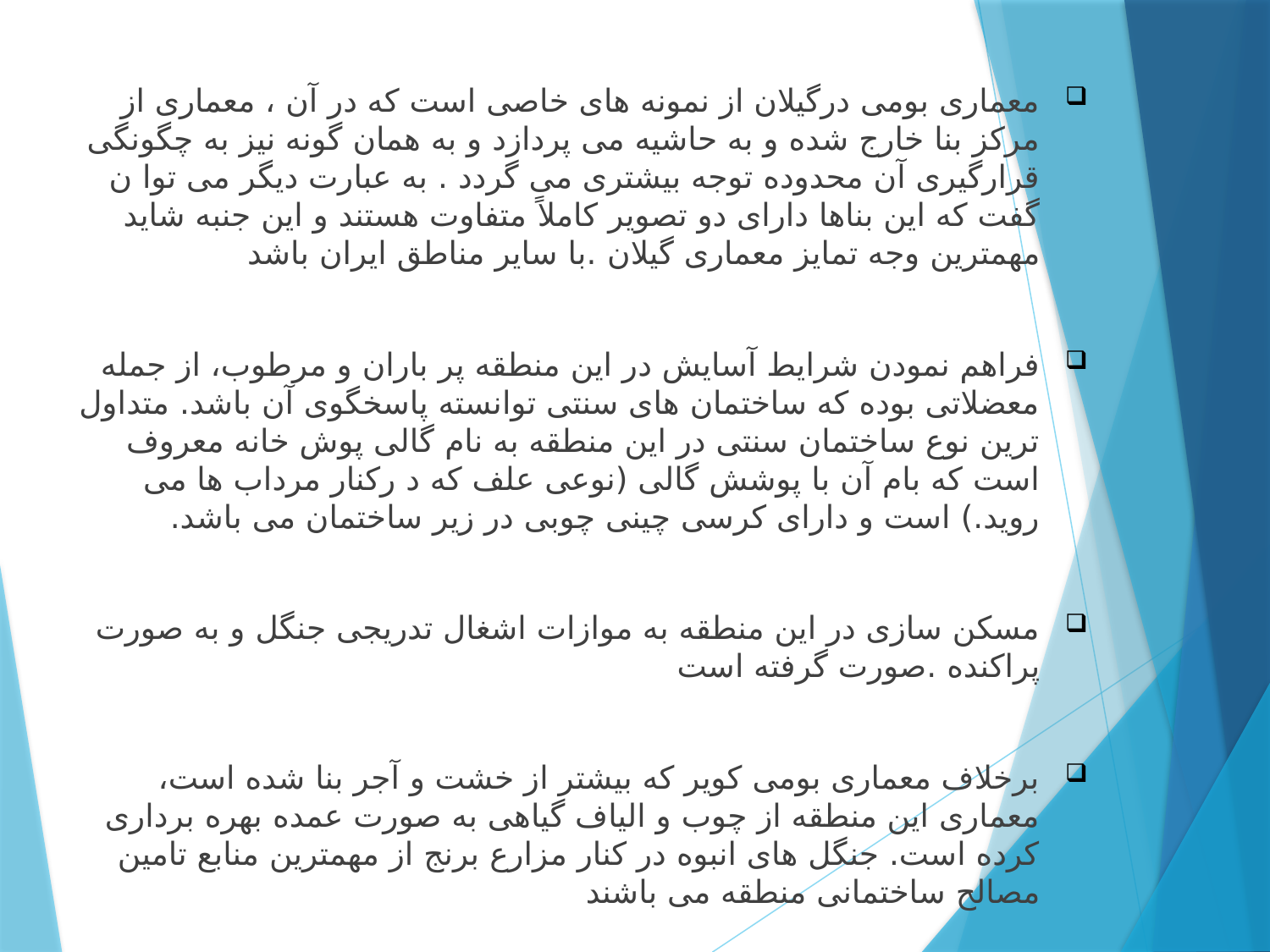

معماری بومی درگیلان از نمونه های خاصی است که در آن ، معماری از مرکز بنا خارج شده و به حاشیه می پردازد و به همان گونه نیز به چگونگی قرارگیری آن محدوده توجه بیشتری می گردد . به عبارت دیگر می توا ن گفت که این بناها دارای دو تصویر کاملاً متفاوت هستند و این جنبه شاید مهمترین وجه تمایز معماری گیلان .با سایر مناطق ایران باشد

فراهم نمودن شرایط آسایش در این منطقه پر باران و مرطوب، از جمله معضلاتی بوده که ساختمان های سنتی توانسته پاسخگوی آن باشد. متداول ترین نوع ساختمان سنتی در این منطقه به نام گالی پوش خانه معروف است که بام آن با پوشش گالی (نوعی علف که د رکنار مرداب ها می روید.) است و دارای کرسی چینی چوبی در زیر ساختمان می باشد.

مسکن سازی در این منطقه به موازات اشغال تدریجی جنگل و به صورت پراکنده .صورت گرفته است

برخلاف معماری بومی کویر که بیشتر از خشت و آجر بنا شده است، معماری این منطقه از چوب و الیاف گیاهی به صورت عمده بهره برداری کرده است. جنگل های انبوه در کنار مزارع برنج از مهمترین منابع تامین مصالح ساختمانی منطقه می باشند